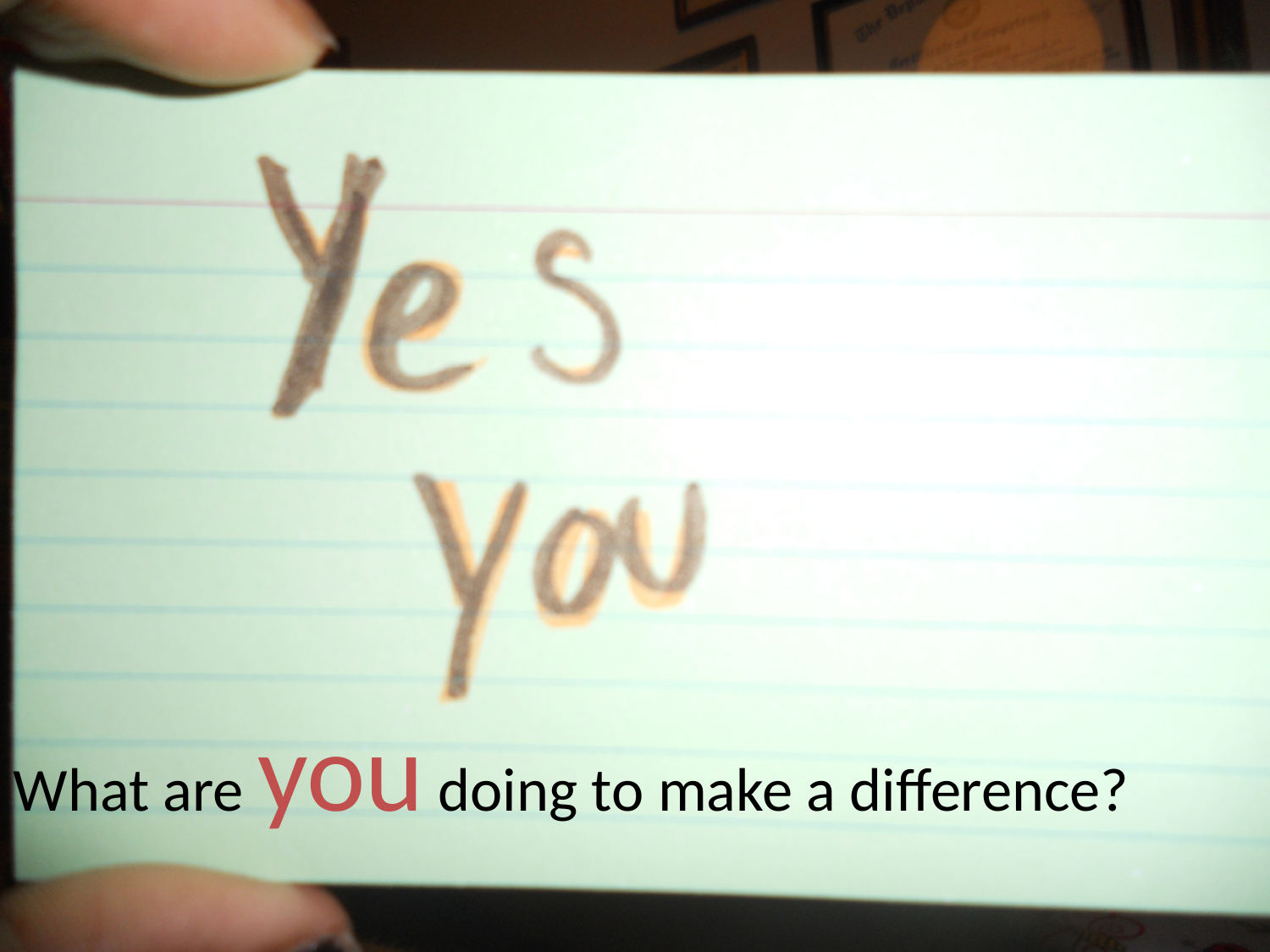

# What are you doing to make a difference?